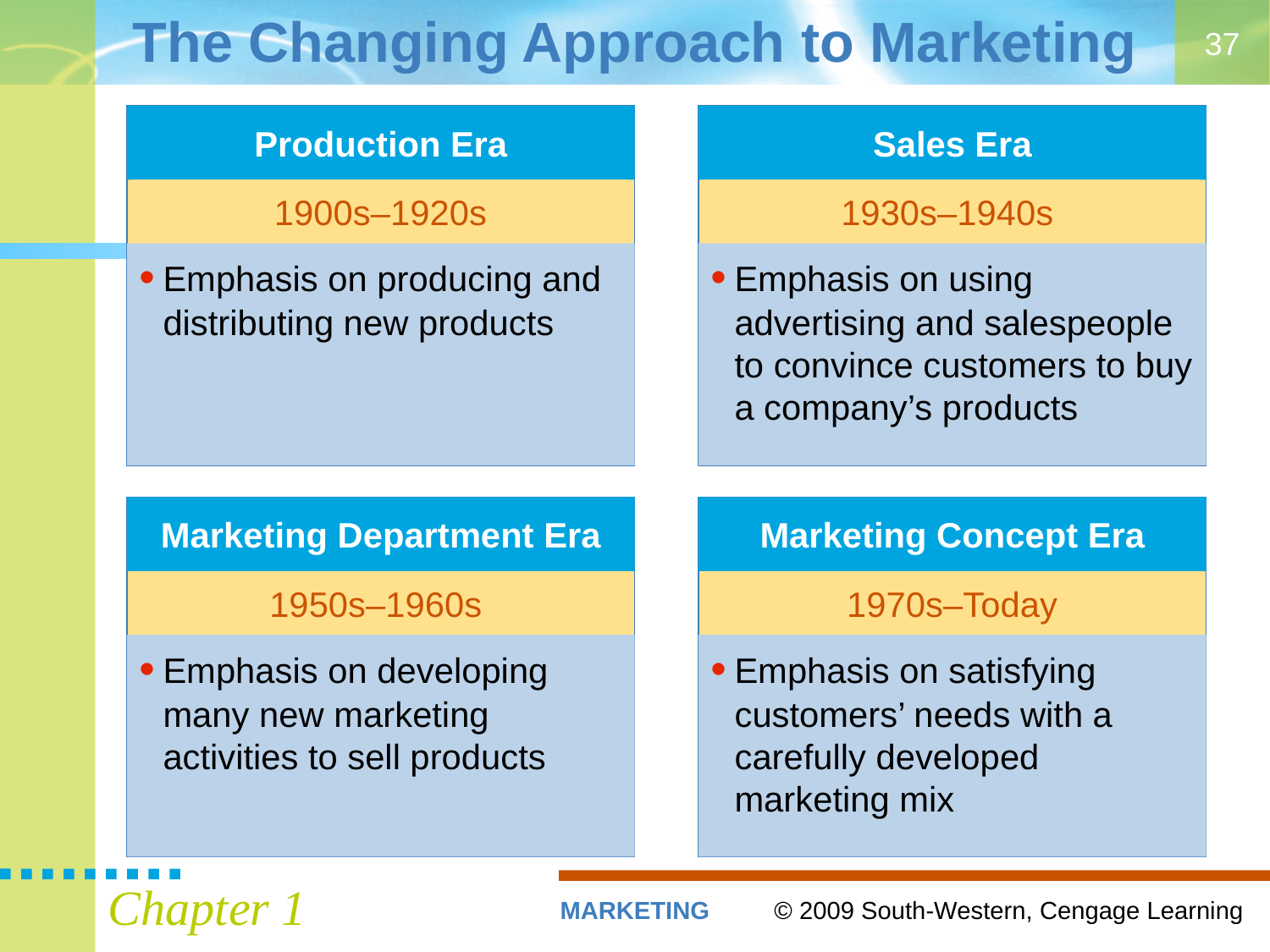

The Changing Approach to Marketing
37

Production Era

Sales Era
1900s–1920s
1930s–1940s
•	Emphasis on producing and distributing new products
•	Emphasis on using advertising and salespeople to convince customers to buy a company’s products

Marketing Department Era

Marketing Concept Era
1950s–1960s
1970s–Today
•	Emphasis on developing many new marketing activities to sell products
•	Emphasis on satisfying customers’ needs with a carefully developed marketing mix
Chapter 1